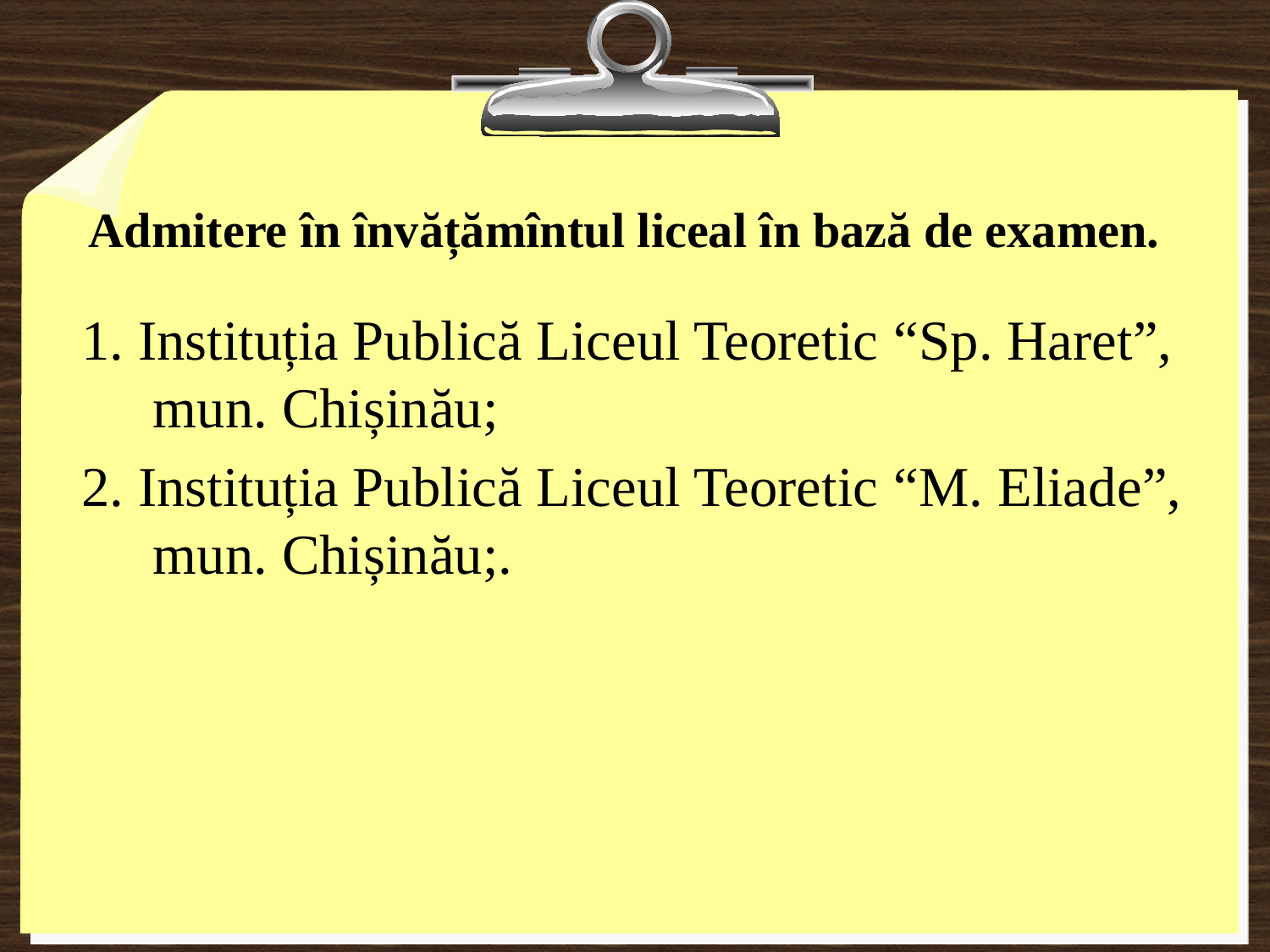

# Admitere în învățămîntul liceal în bază de examen.
1. Instituția Publică Liceul Teoretic “Sp. Haret”, mun. Chișinău;
2. Instituția Publică Liceul Teoretic “M. Eliade”, mun. Chișinău;.